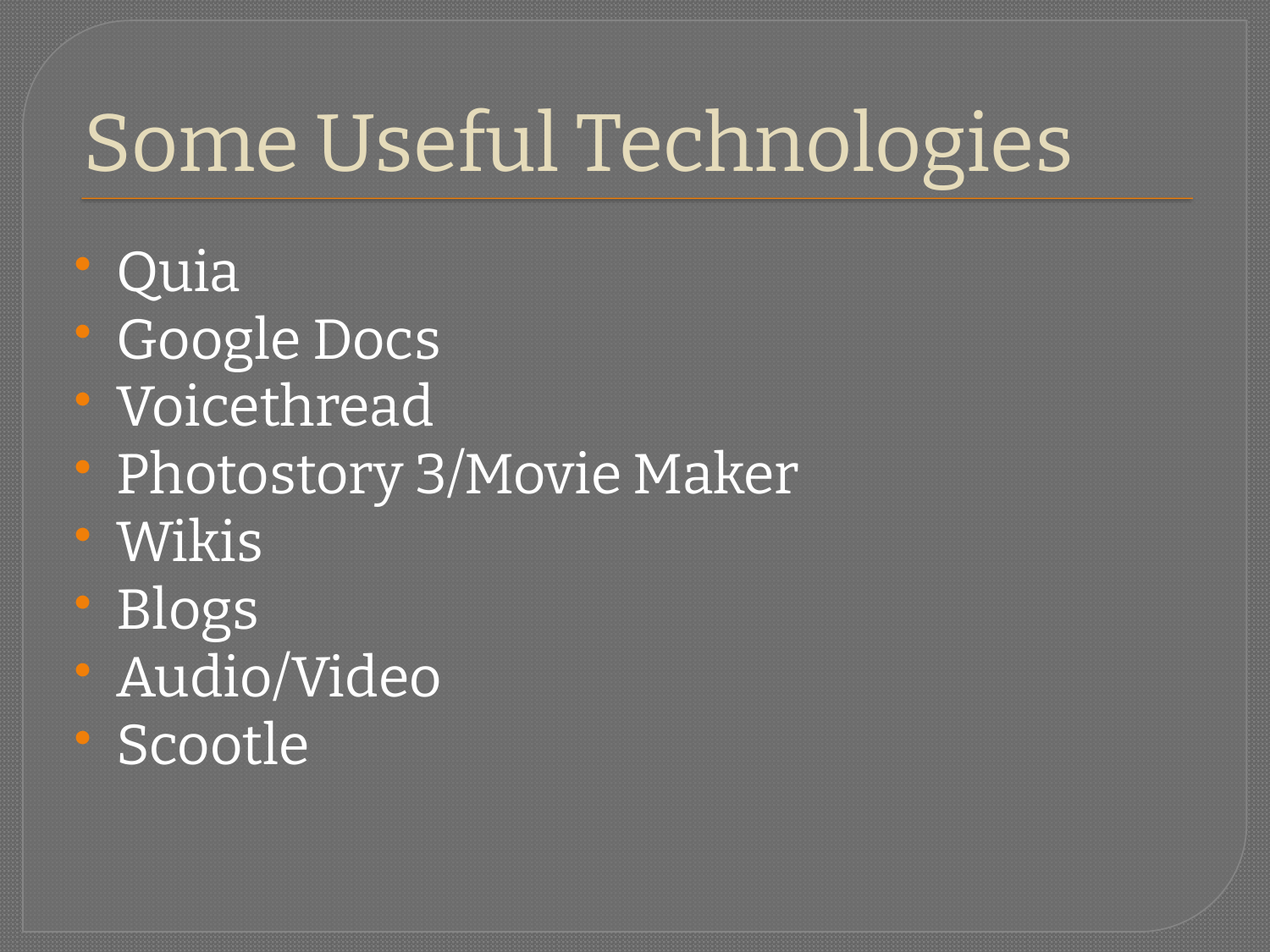

# Some Useful Technologies
Quia
Google Docs
Voicethread
Photostory 3/Movie Maker
Wikis
Blogs
Audio/Video
Scootle